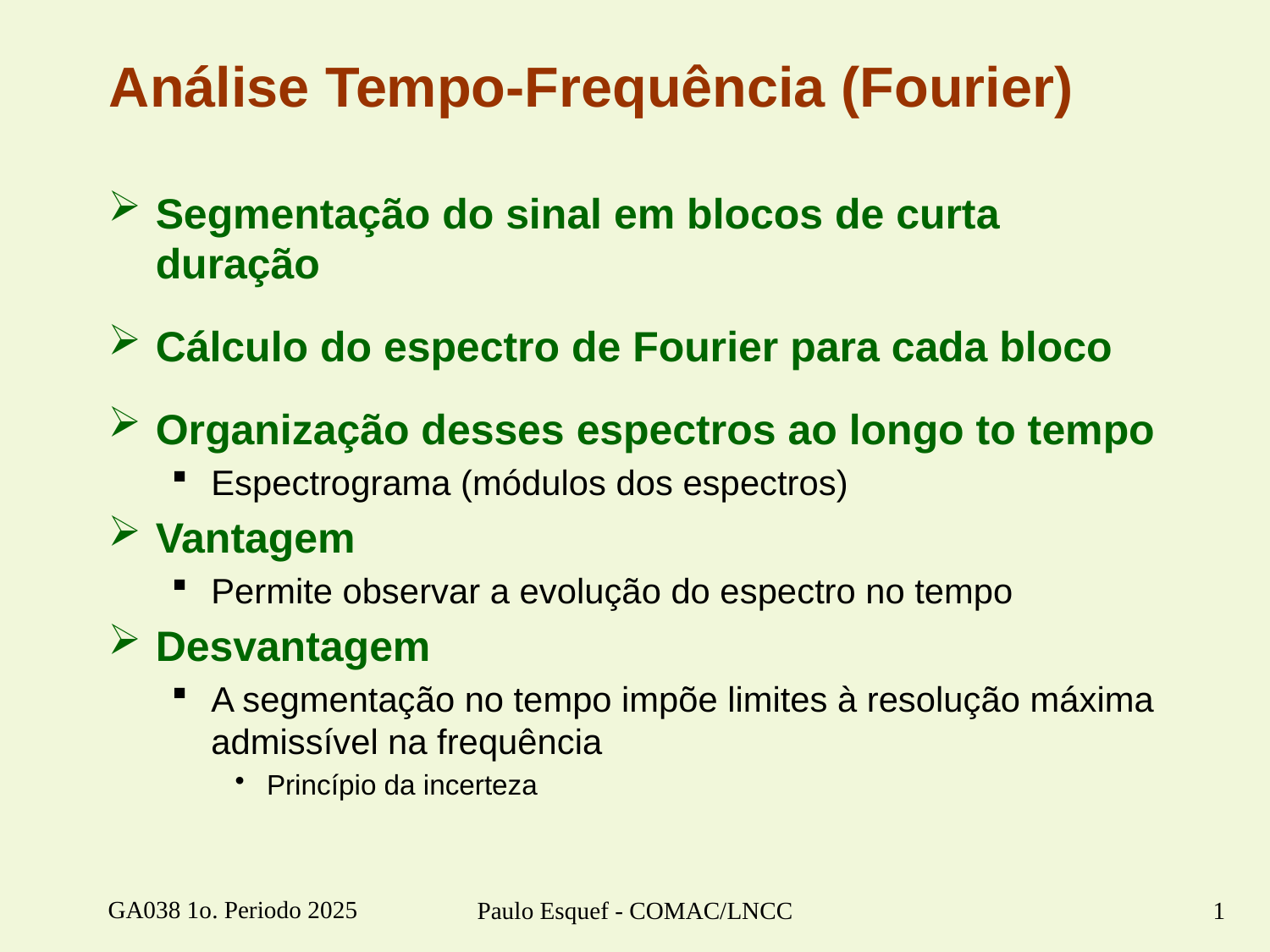

# Análise Tempo-Frequência (Fourier)
Segmentação do sinal em blocos de curta duração
Cálculo do espectro de Fourier para cada bloco
Organização desses espectros ao longo to tempo
Espectrograma (módulos dos espectros)
Vantagem
Permite observar a evolução do espectro no tempo
Desvantagem
A segmentação no tempo impõe limites à resolução máxima admissível na frequência
Princípio da incerteza
GA038 1o. Periodo 2025
Paulo Esquef - COMAC/LNCC
1